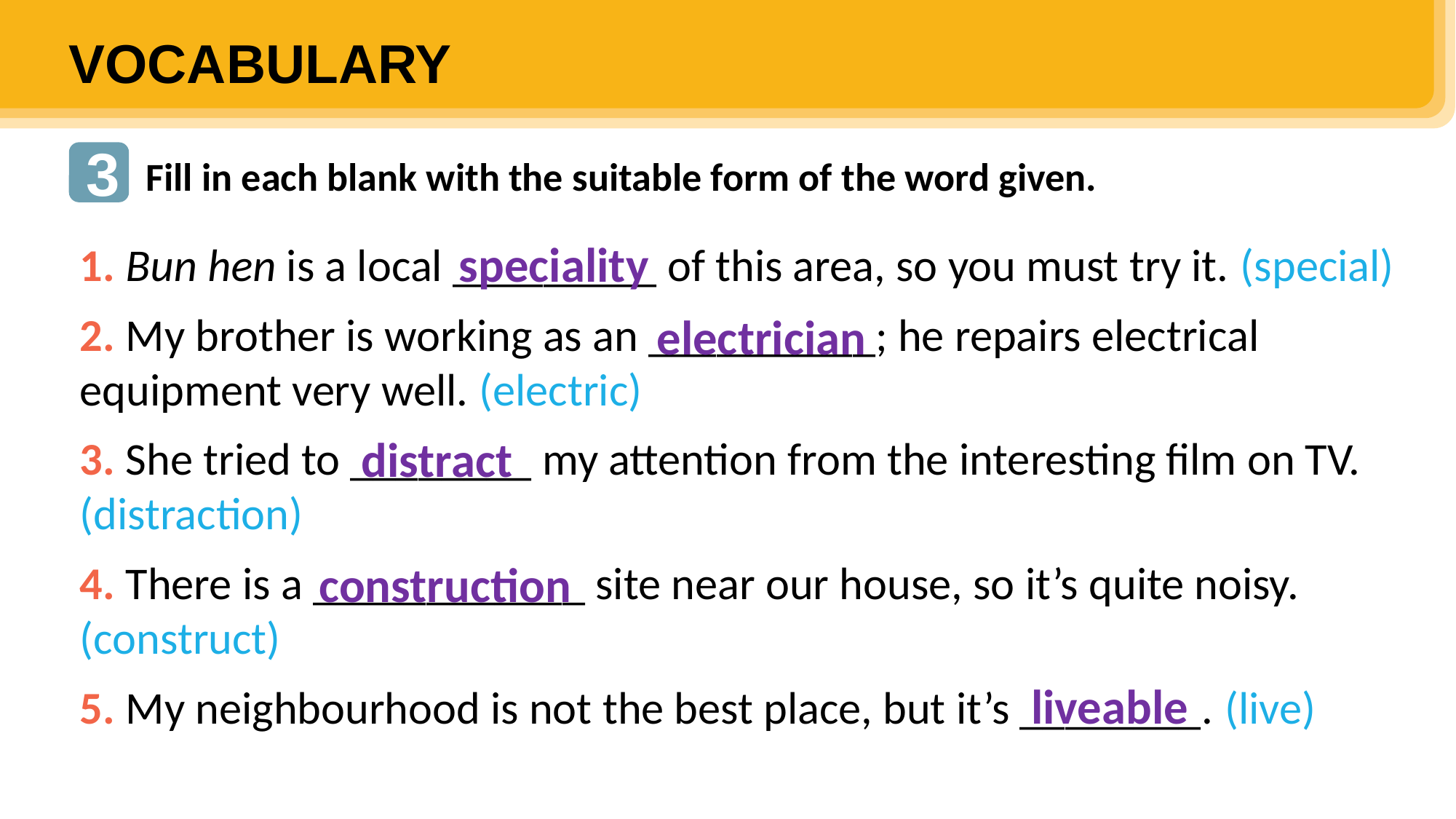

VOCABULARY
3

Fill in each blank with the suitable form of the word given.
speciality
1. Bun hen is a local _________ of this area, so you must try it. (special)
2. My brother is working as an __________; he repairs electrical equipment very well. (electric)
3. She tried to ________ my attention from the interesting film on TV. (distraction)
4. There is a ____________ site near our house, so it’s quite noisy. (construct)
5. My neighbourhood is not the best place, but it’s ________. (live)
electrician
distract
construction
liveable